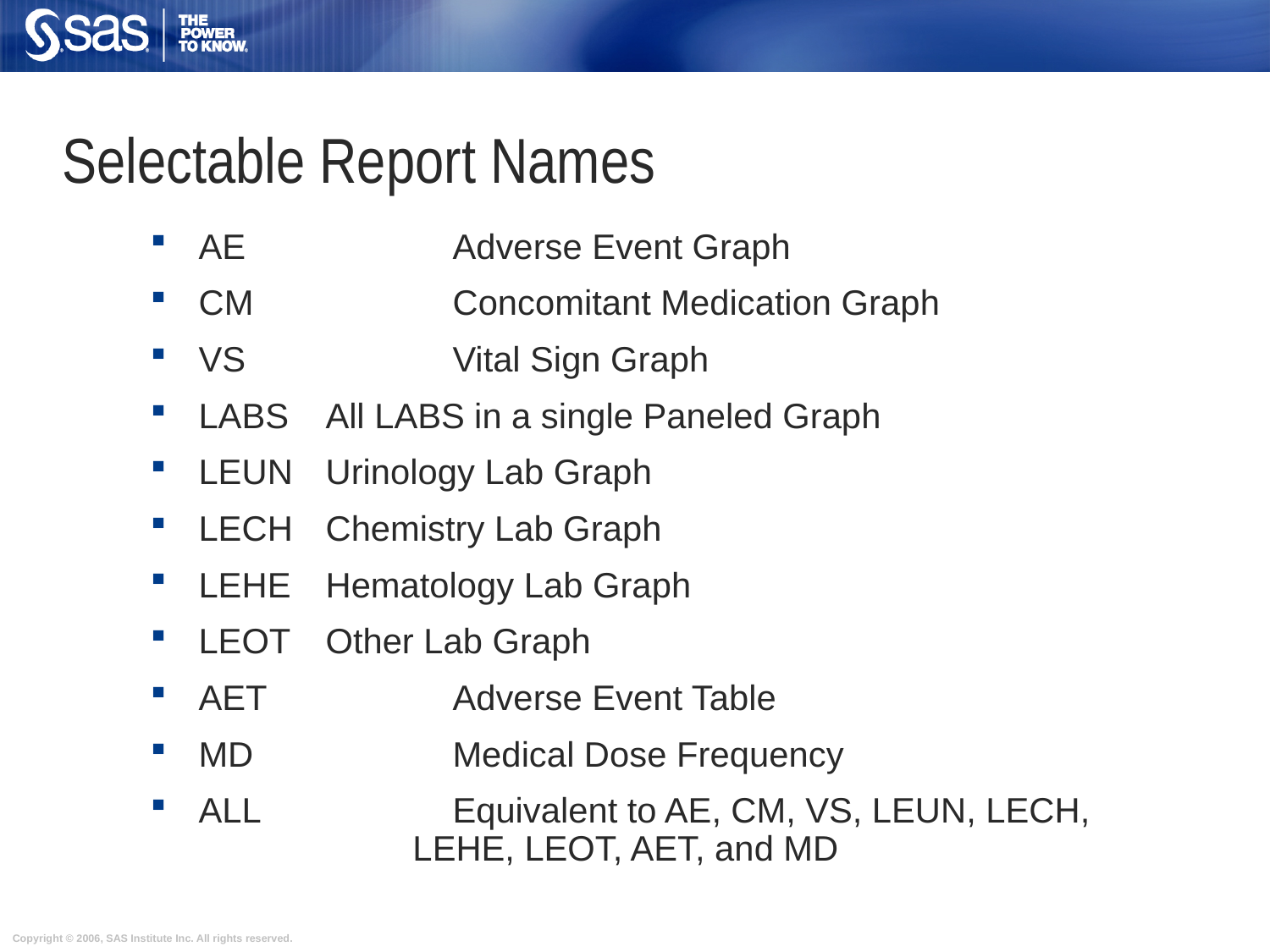

# Selectable Report Names
AE		Adverse Event Graph
CM		Concomitant Medication Graph
VS		Vital Sign Graph
LABS	All LABS in a single Paneled Graph
LEUN	Urinology Lab Graph
LECH  	Chemistry Lab Graph
LEHE	Hematology Lab Graph
LEOT	Other Lab Graph
AET 		Adverse Event Table
MD 		Medical Dose Frequency
ALL		Equivalent to AE, CM, VS, LEUN, LECH,
                      LEHE, LEOT, AET, and MD